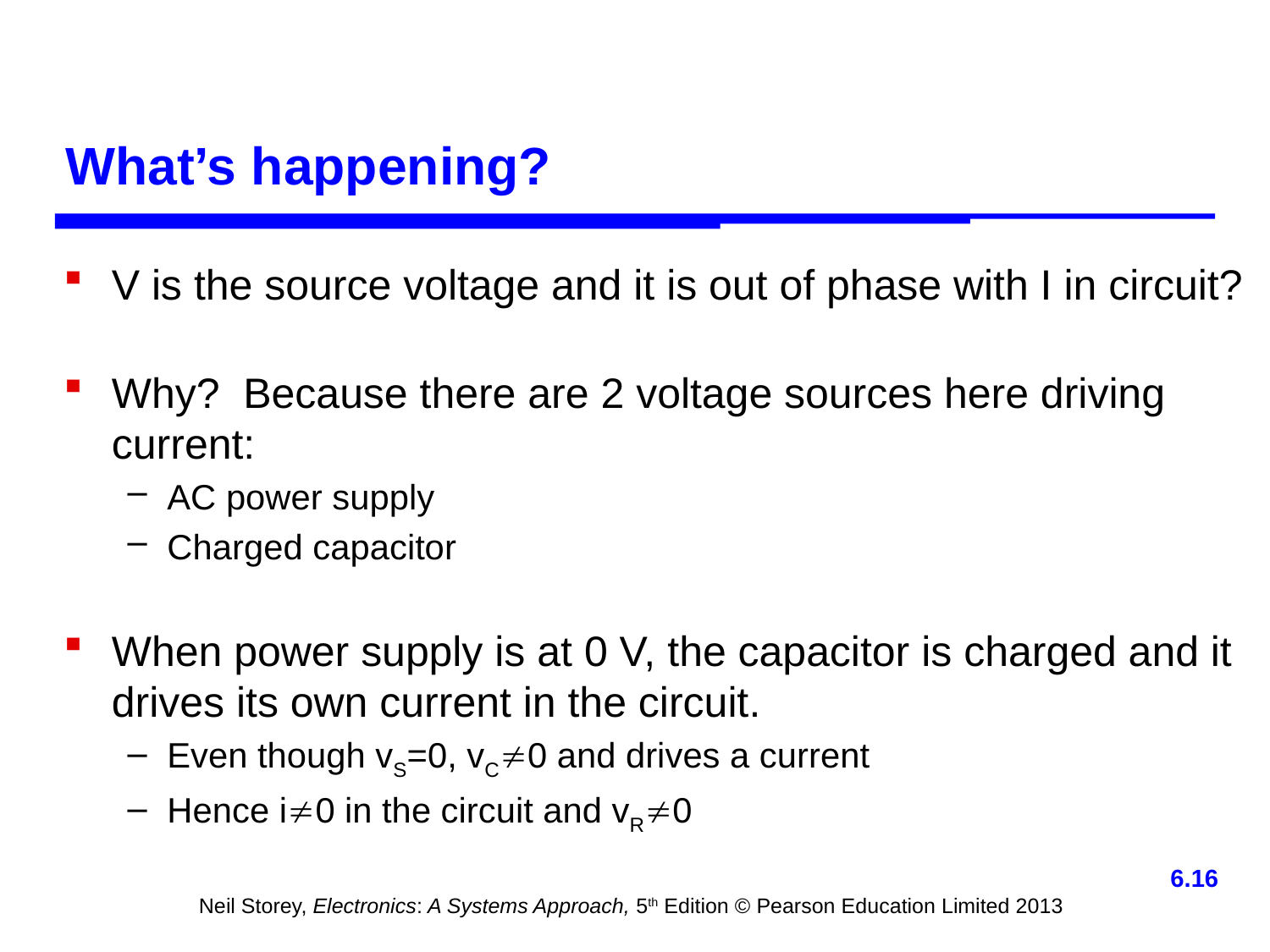

# What’s happening?
V is the source voltage and it is out of phase with I in circuit?

Why?  Because there are 2 voltage sources here driving current:
AC power supply
Charged capacitor

When power supply is at 0 V, the capacitor is charged and it drives its own current in the circuit.
Even though vS=0, vC≠0 and drives a current
Hence i≠0 in the circuit and vR≠0